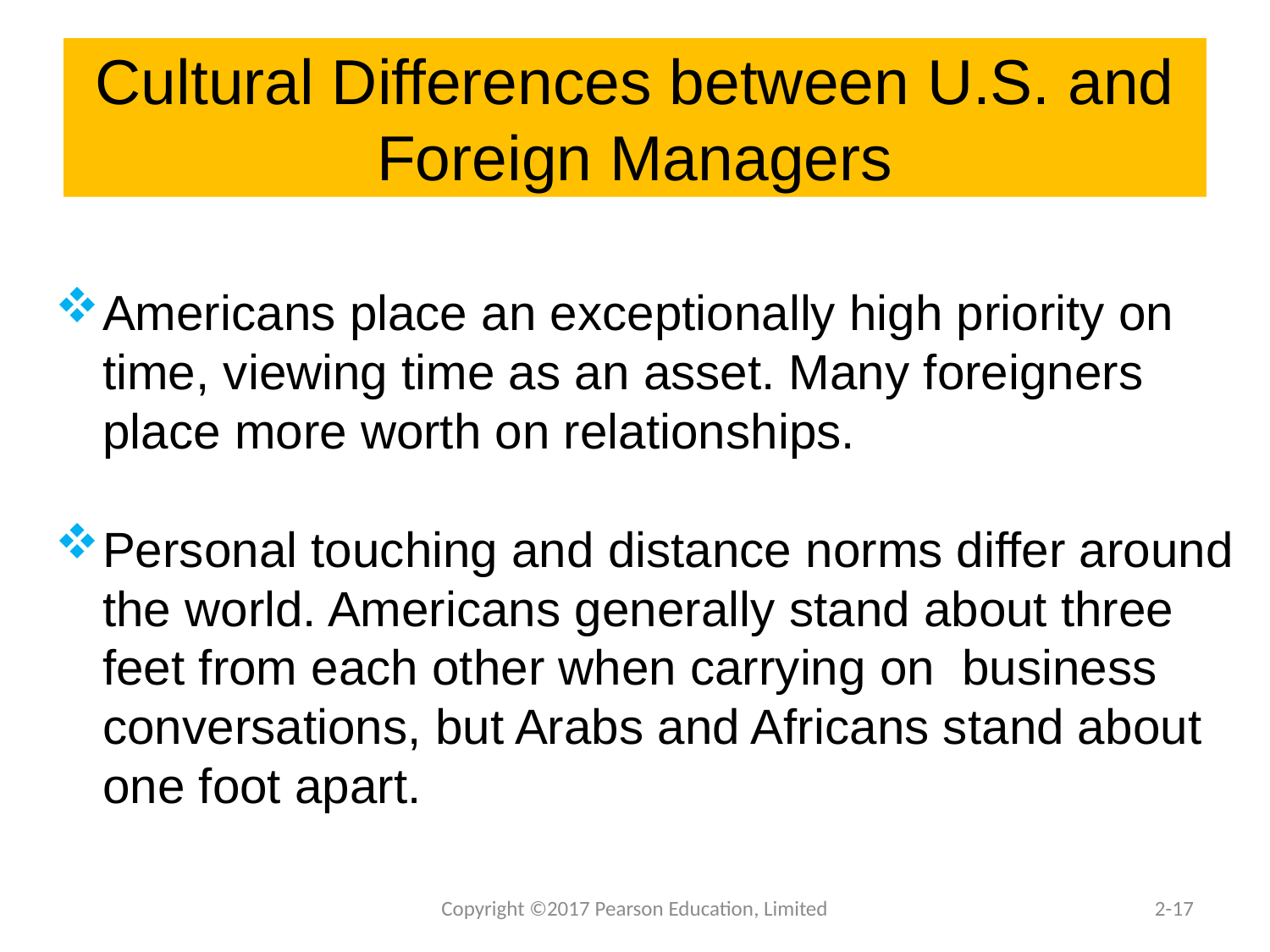

# Cultural Differences between U.S. and Foreign Managers
Americans place an exceptionally high priority on time, viewing time as an asset. Many foreigners place more worth on relationships.

Personal touching and distance norms differ around the world. Americans generally stand about three feet from each other when carrying on  business conversations, but Arabs and Africans stand about one foot apart.
Copyright ©2017 Pearson Education, Limited
2-17